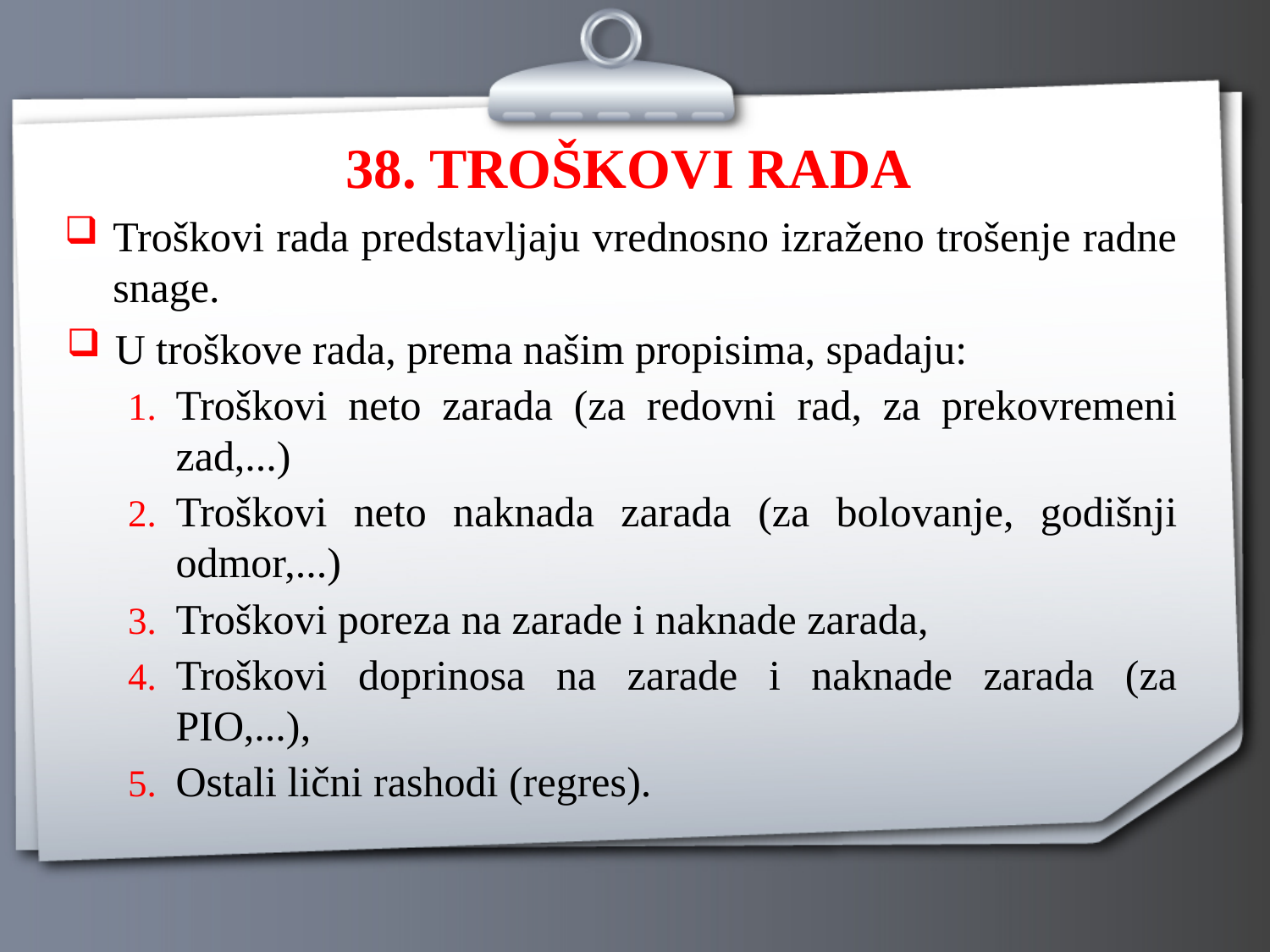

# 38. TROŠKOVI RADA
Troškovi rada predstavljaju vrednosno izraženo trošenje radne snage.
U troškove rada, prema našim propisima, spadaju:
Troškovi neto zarada (za redovni rad, za prekovremeni zad,...)
Troškovi neto naknada zarada (za bolovanje, godišnji odmor,...)
Troškovi poreza na zarade i naknade zarada,
Troškovi doprinosa na zarade i naknade zarada (za PIO,...),
Ostali lični rashodi (regres).